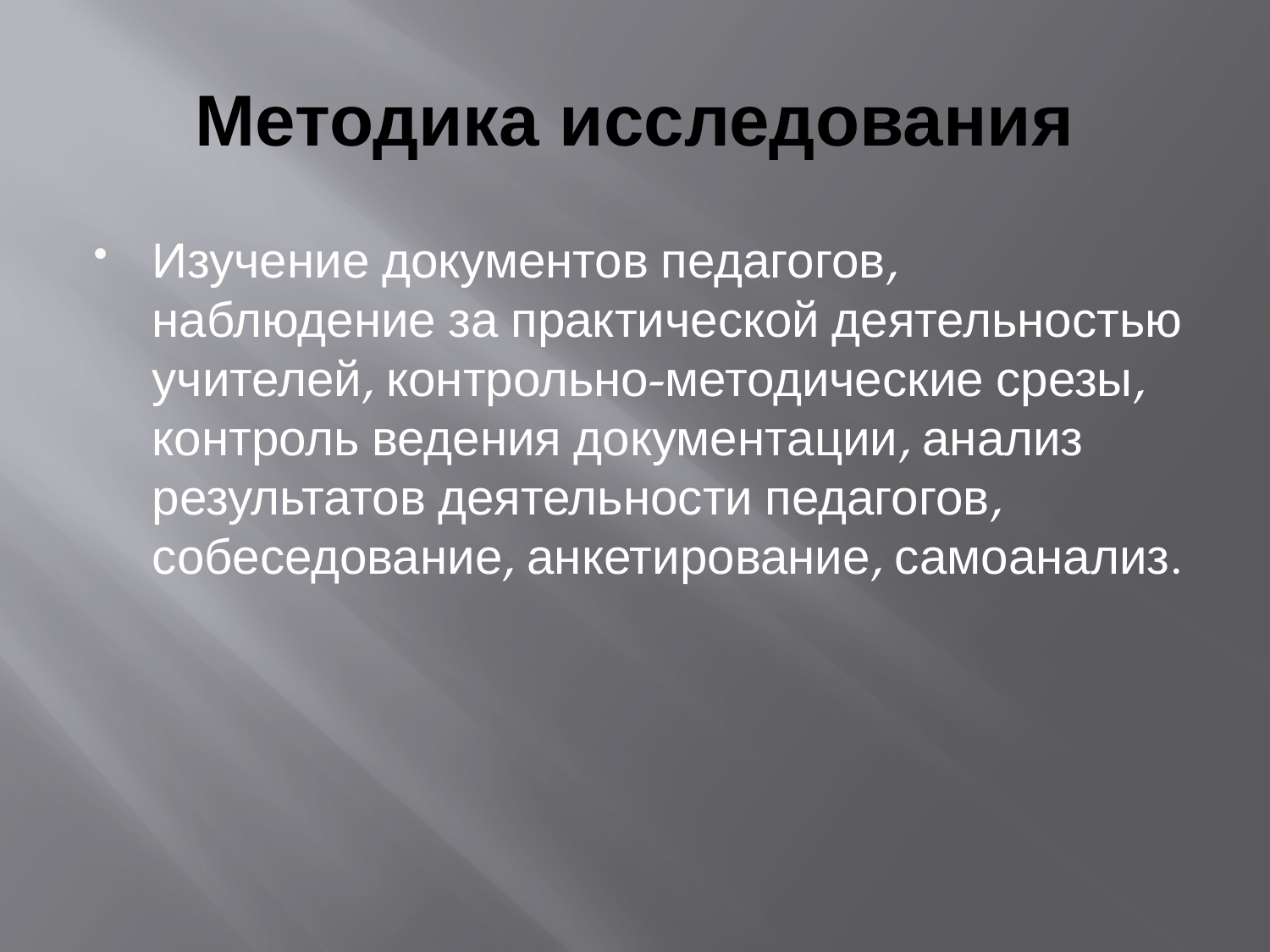

# Методика исследования
Изучение документов педагогов, наблюдение за практической деятельностью учителей, контрольно-методические срезы, контроль ведения документации, анализ результатов деятельности педагогов, собеседование, анкетирование, самоанализ.